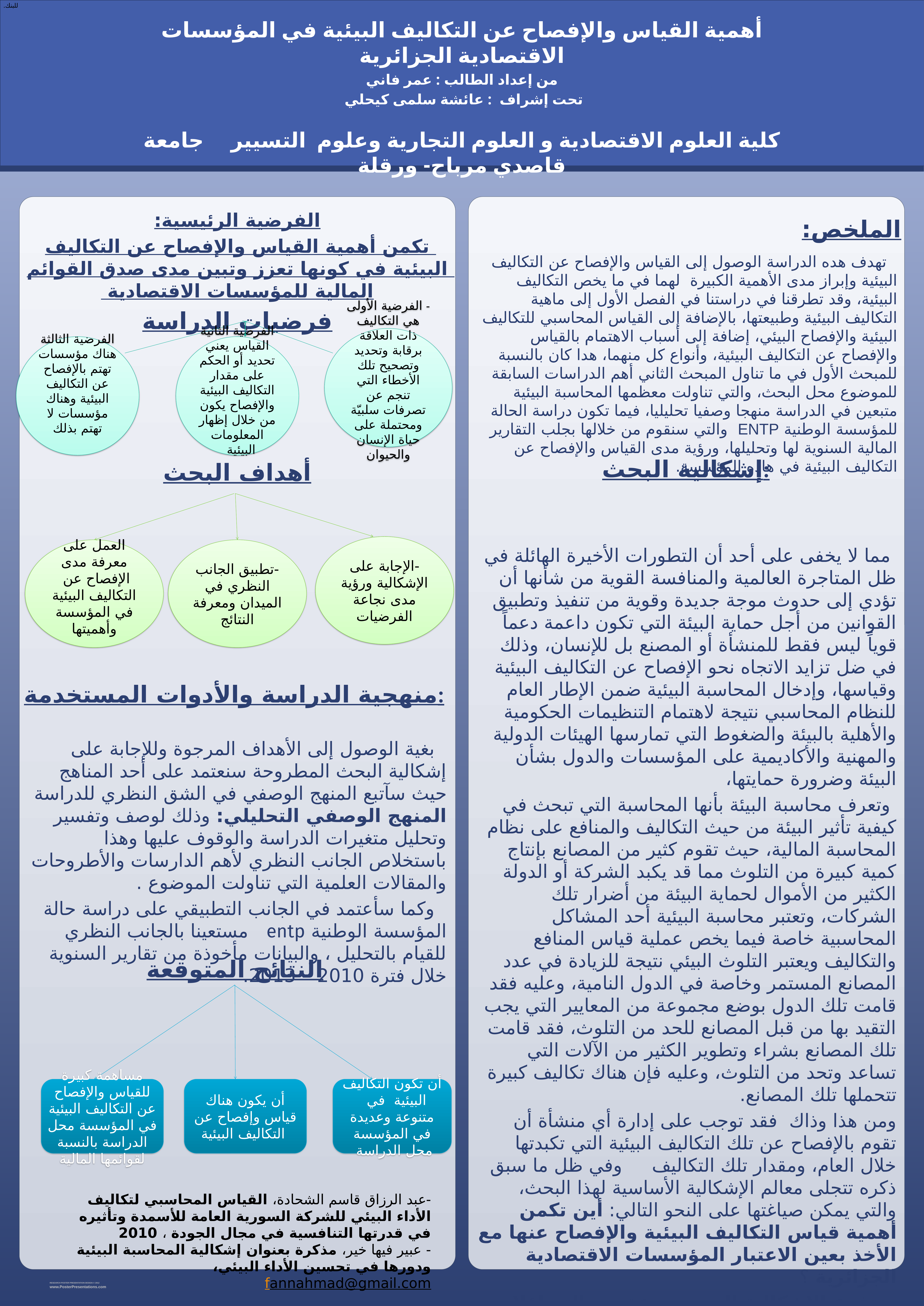

للبنك.

أهمية القياس والإفصاح عن التكاليف البيئية في المؤسسات الاقتصادية الجزائرية

من إعداد الطالب : عمر فاني
تحت إشراف  : عائشة سلمى كيحلي

كلية العلوم الاقتصادية و العلوم التجارية وعلوم  التسيير     جامعة قاصدي مرباح- ورقلة

الفرضية الرئيسية:
تكمن أهمية القياس والإفصاح عن التكاليف البيئية في كونها تعزز وتبين مدى صدق القوائم المالية للمؤسسات الاقتصادية
فرضيات الدراسة

الملخص:
  تهدف هده الدراسة الوصول إلى القياس والإفصاح عن التكاليف البيئية وإبراز مدى الأهمية الكبيرة  لهما في ما يخص التكاليف البيئية، وقد تطرقنا في دراستنا في الفصل الأول إلى ماهية التكاليف البيئية وطبيعتها، بالإضافة إلى القياس المحاسبي للتكاليف البيئية والإفصاح البيئي، إضافة إلى أسباب الاهتمام بالقياس والإفصاح عن التكاليف البيئية، وأنواع كل منهما، هدا كان بالنسبة للمبحث الأول في ما تناول المبحث الثاني أهم الدراسات السابقة للموضوع محل البحث، والتي تناولت معظمها المحاسبة البيئية متبعين في الدراسة منهجا وصفيا تحليليا، فيما تكون دراسة الحالة للمؤسسة الوطنية ENTP  والتي سنقوم من خلالها بجلب التقارير المالية السنوية لها وتحليلها، ورؤية مدى القياس والإفصاح عن التكاليف البيئية في هاده المؤسسة.

- الفرضية الأولى هي التكاليف ذات العلاقة برقابة وتحديد وتصحيح تلك الأخطاء التي تنجم عن تصرفات سلبيّة ومحتملة على حياة الإنسان والحيوان

الفرضية الثالثة هناك مؤسسات تهتم بالإفصاح عن التكاليف البيئية وهناك مؤسسات لا تهتم بذلك

الفرضية الثانية القياس يعني تحديد أو الحكم على مقدار التكاليف البيئية والإفصاح يكون من خلال إظهار المعلومات البيئية

أهداف البحث
إشكالية البحث:

-الإجابة على الإشكالية ورؤية مدى نجاعة الفرضيات
 مما لا يخفى على أحد أن التطورات الأخيرة الهائلة في ظل المتاجرة العالمية والمنافسة القوية من شأنها أن تؤدي إلى حدوث موجة جديدة وقوية من تنفيذ وتطبيق القوانين من أجل حماية البيئة التي تكون داعمة دعماً قوياً ليس فقط للمنشأة أو المصنع بل للإنسان، وذلك في ضل تزايد الاتجاه نحو الإفصاح عن التكاليف البيئية وقياسها، وإدخال المحاسبة البيئية ضمن الإطار العام للنظام المحاسبي نتيجة لاهتمام التنظيمات الحكومية والأهلية بالبيئة والضغوط التي تمارسها الهيئات الدولية والمهنية والأكاديمية على المؤسسات والدول بشأن البيئة وضرورة حمايتها،
 وتعرف محاسبة البيئة بأنها المحاسبة التي تبحث في كيفية تأثير البيئة من حيث التكاليف والمنافع على نظام المحاسبة المالية، حيث تقوم كثير من المصانع بإنتاج كمية كبيرة من التلوث مما قد يكبد الشركة أو الدولة الكثير من الأموال لحماية البيئة من أضرار تلك الشركات، وتعتبر محاسبة البيئية أحد المشاكل المحاسبية خاصة فيما يخص عملية قياس المنافع والتكاليف ويعتبر التلوث البيئي نتيجة للزيادة في عدد المصانع المستمر وخاصة في الدول النامية، وعليه فقد قامت تلك الدول بوضع مجموعة من المعايير التي يجب التقيد بها من قبل المصانع للحد من التلوث، فقد قامت تلك المصانع بشراء وتطوير الكثير من الآلات التي تساعد وتحد من التلوث، وعليه فإن هناك تكاليف كبيرة تتحملها تلك المصانع.
ومن هذا وذاك  فقد توجب على إدارة أي منشأة أن تقوم بالإفصاح عن تلك التكاليف البيئية التي تكبدتها خلال العام، ومقدار تلك التكاليف     وفي ظل ما سبق ذكره تتجلى معالم الإشكالية الأساسية لهذا البحث، والتي يمكن صياغتها على النحو التالي: أين تكمن أهمية قياس التكاليف البيئية والإفصاح عنها مع الأخذ بعين الاعتبار المؤسسات الاقتصادية الجزائرية ؟
وتتفرع الإشكالية إلى مجموعة من التساؤلات الفرعية.
ما هي التكاليف البيئية
ماهية القياس والإفصاح البيئي في المؤسسة
ما هي أسباب القياس و الإفصاح عن التكاليف البيئية في المؤسسات الاقتصادية الجزائرية

العمل على معرفة مدى الإفصاح عن  التكاليف البيئية في المؤسسة وأهميتها

-تطبيق الجانب النظري في الميدان ومعرفة النتائج
منهجية الدراسة والأدوات المستخدمة:

  بغية الوصول إلى الأهداف المرجوة وللإجابة على إشكالية البحث المطروحة سنعتمد على أحد المناهج حيث سآتبع المنهج الوصفي في الشق النظري للدراسة المنهج الوصفي التحليلي: وذلك لوصف وتفسير وتحليل متغيرات الدراسة والوقوف عليها وهذا باستخلاص الجانب النظري لأهم الدارسات والأطروحات والمقالات العلمية التي تناولت الموضوع .
  وكما سأعتمد في الجانب التطبيقي على دراسة حالة المؤسسة الوطنية entp   مستعينا بالجانب النظري للقيام بالتحليل ، والبيانات مأخوذة من تقارير السنوية خلال فترة 2010 – 2013.

النتائج المتوقعة
مساهمة كبيرة للقياس والإفصاح عن التكاليف البيئية في المؤسسة محل الدراسة بالنسبة لقوائمها المالية
أن يكون هناك قياس وإفصاح عن التكاليف البيئية
أن تكون التكاليف البيئية  في   متنوعة وعديدة في المؤسسة محل الدراسة
-عبد الرزاق قاسم الشحادة، القياس المحاسبي لتكاليف الأداء البيئي للشركة السورية العامة للأسمدة وتأثيره في قدرتها التنافسية في مجال الجودة ، 2010
- عبير فيها خير، مذكرة بعنوان إشكالية المحاسبة البيئية ودورها في تحسين الأداء البيئي،
fannahmad@gmail.com